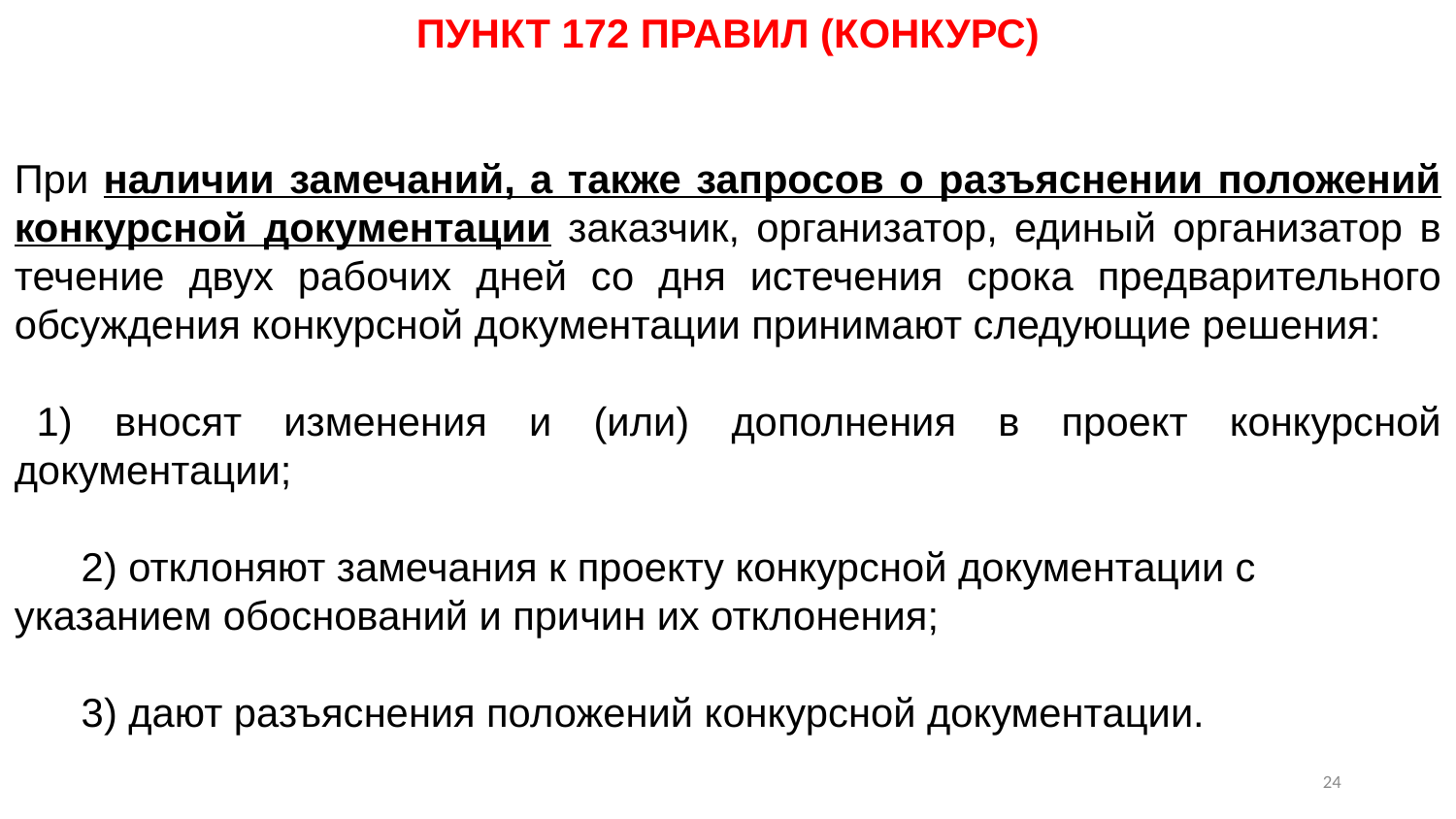

ПУНКТ 172 ПРАВИЛ (КОНКУРС)

При наличии замечаний, а также запросов о разъяснении положений конкурсной документации заказчик, организатор, единый организатор в течение двух рабочих дней со дня истечения срока предварительного обсуждения конкурсной документации принимают следующие решения:

  1) вносят изменения и (или) дополнения в проект конкурсной документации;

      2) отклоняют замечания к проекту конкурсной документации с указанием обоснований и причин их отклонения;

      3) дают разъяснения положений конкурсной документации.
24